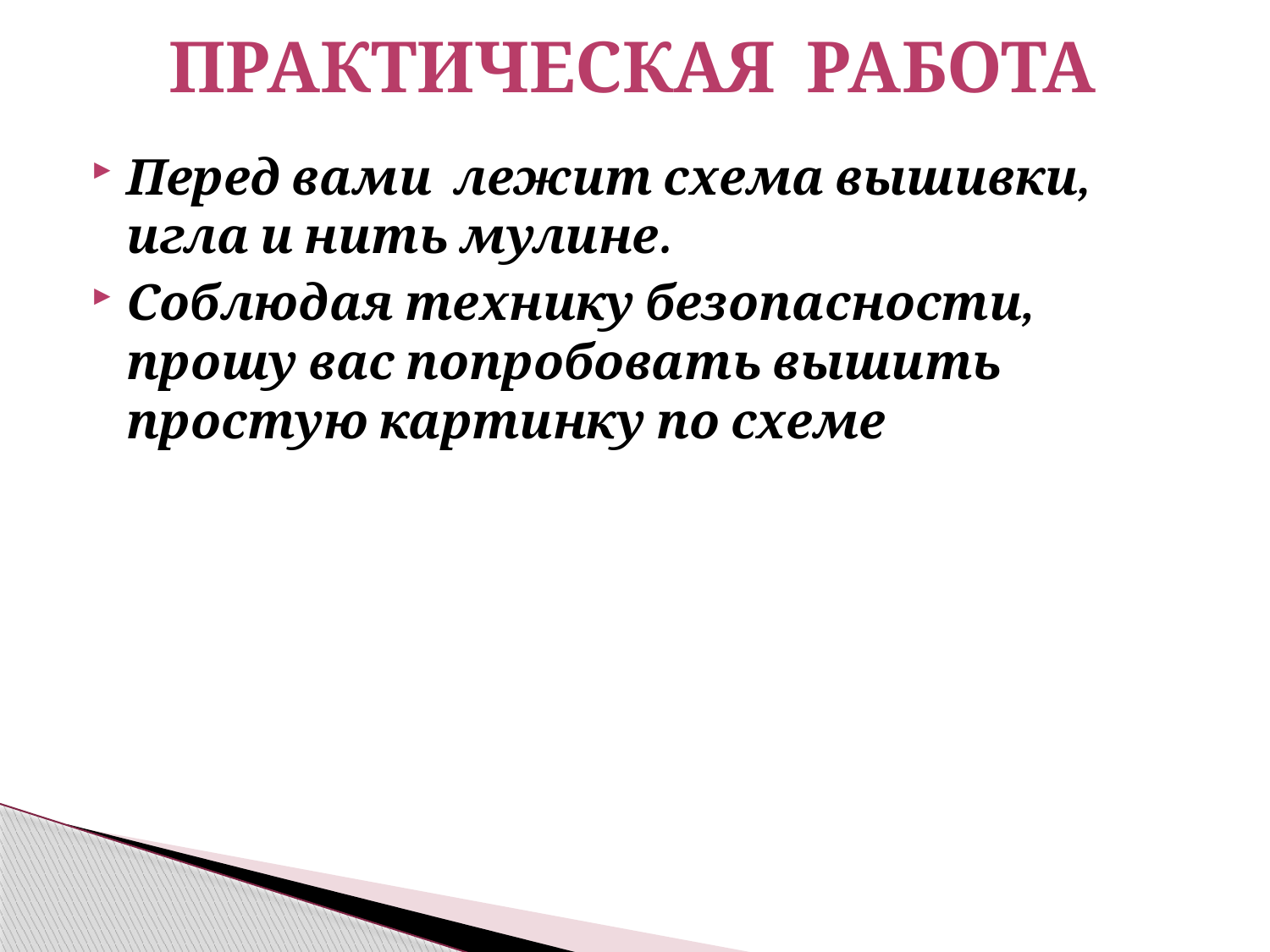

# Практическая  работа
Перед вами  лежит схема вышивки, игла и нить мулине.
Соблюдая технику безопасности, прошу вас попробовать вышить простую картинку по схеме